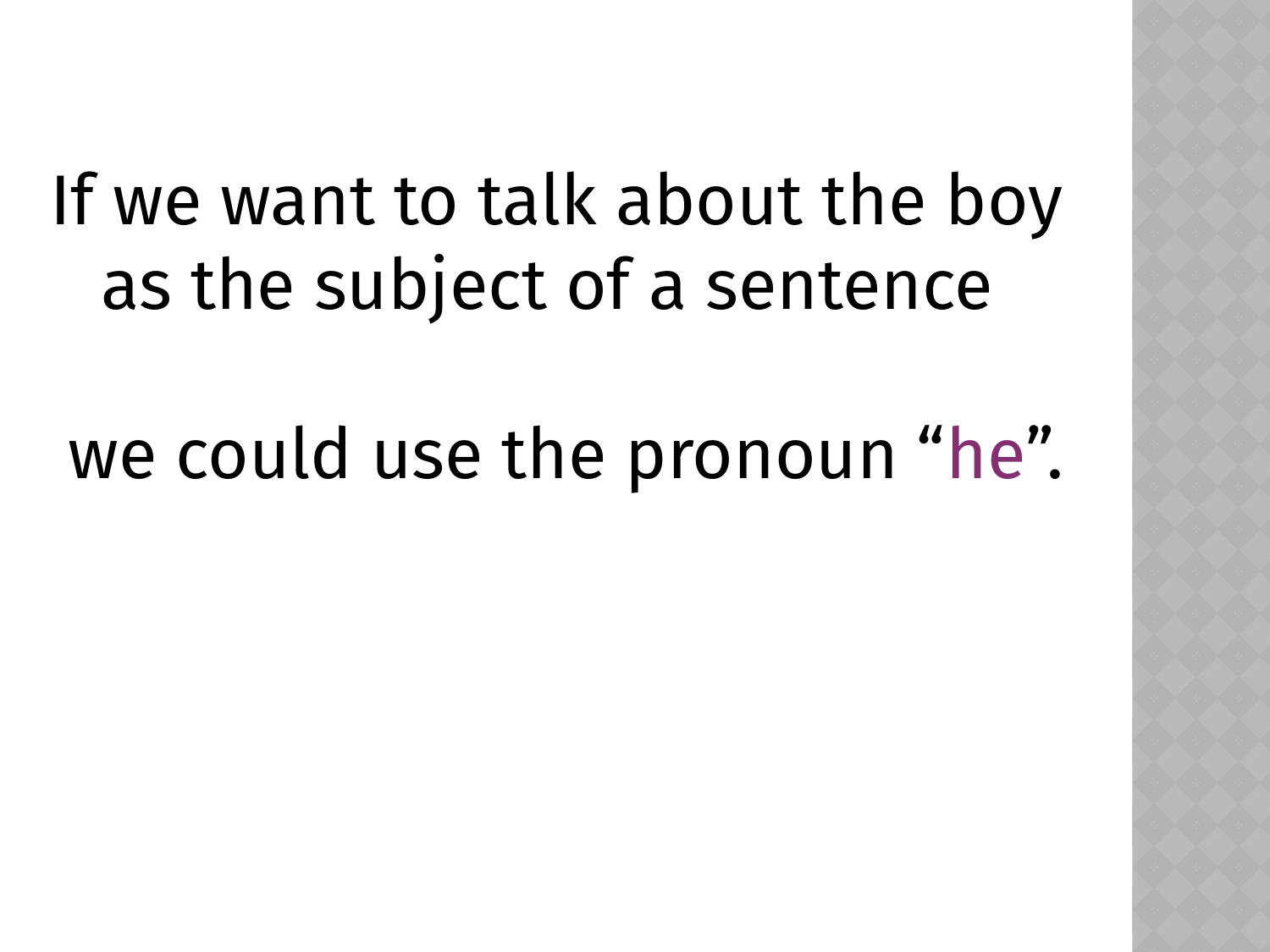

If we want to talk about the boy
as the subject of a sentence

we could use the pronoun “he”.